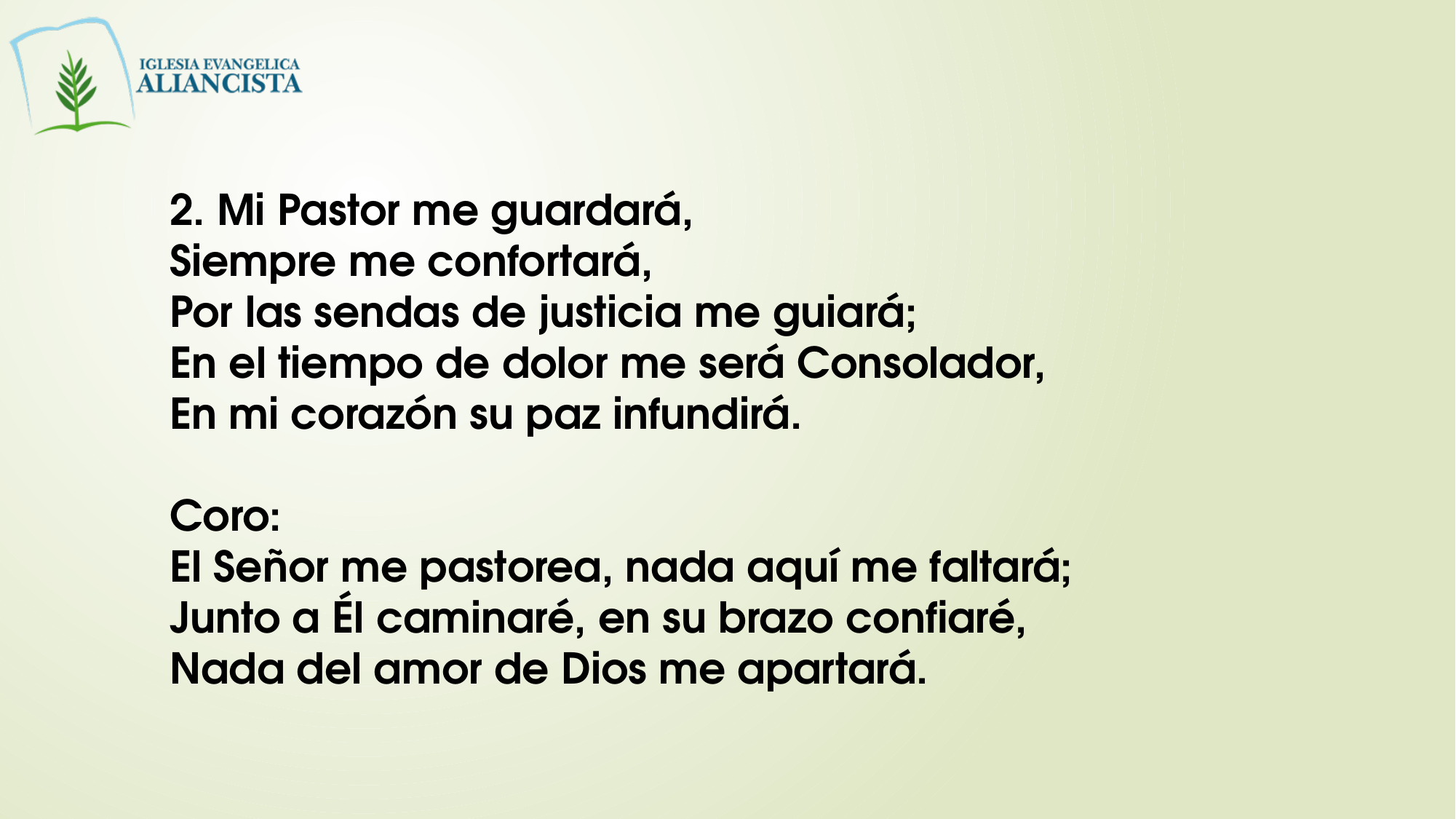

2. Mi Pastor me guardará,
Siempre me confortará,
Por las sendas de justicia me guiará;
En el tiempo de dolor me será Consolador,
En mi corazón su paz infundirá.

Coro:
El Señor me pastorea, nada aquí me faltará;
Junto a Él caminaré, en su brazo confiaré,
Nada del amor de Dios me apartará.